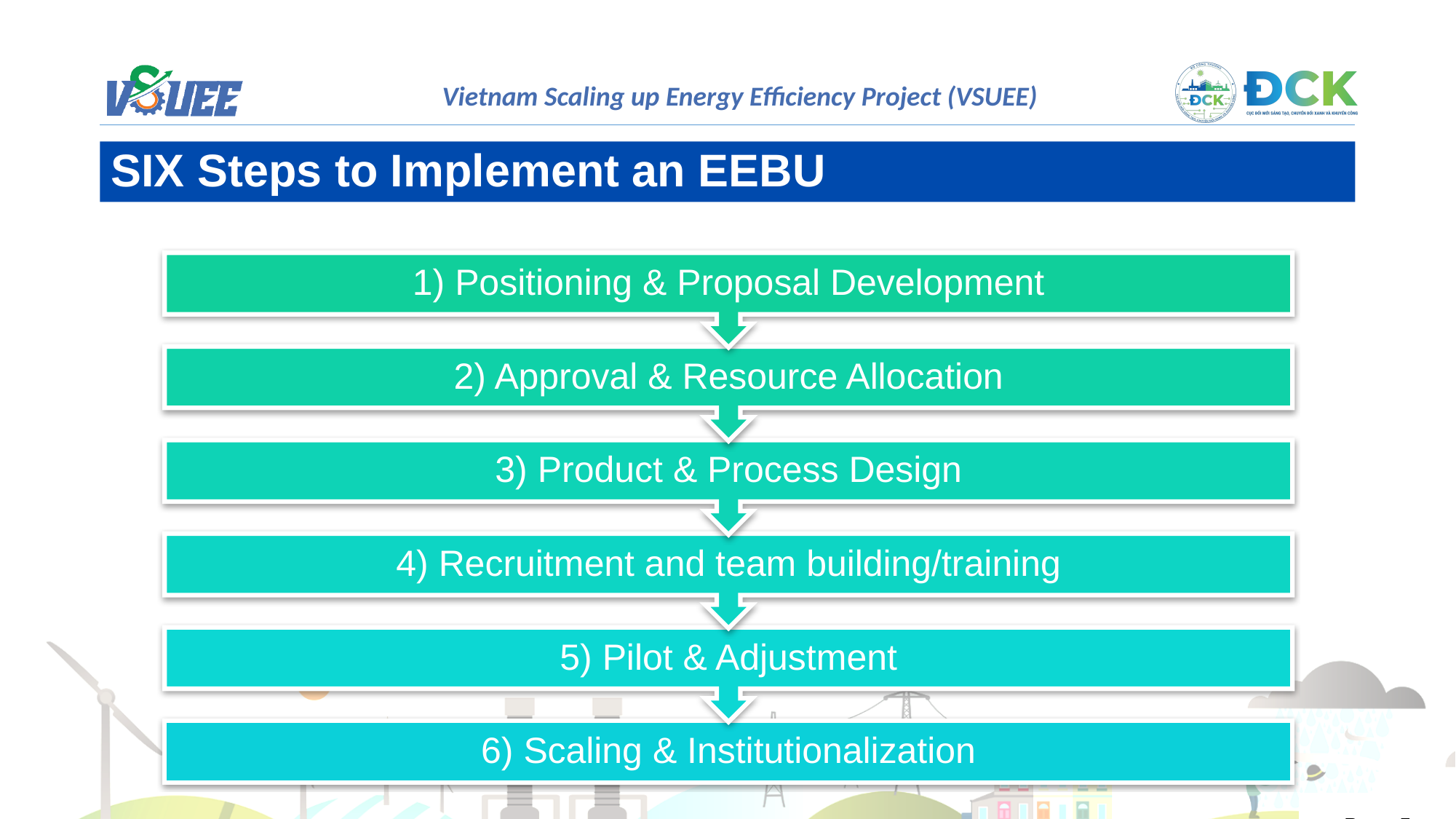

SIX Steps to Implement an EEBU
6) Scaling & Institutionalization
5) Pilot & Adjustment
4) Recruitment and team building/training
3) Product & Process Design
2) Approval & Resource Allocation
1) Positioning & Proposal Development
Page 5